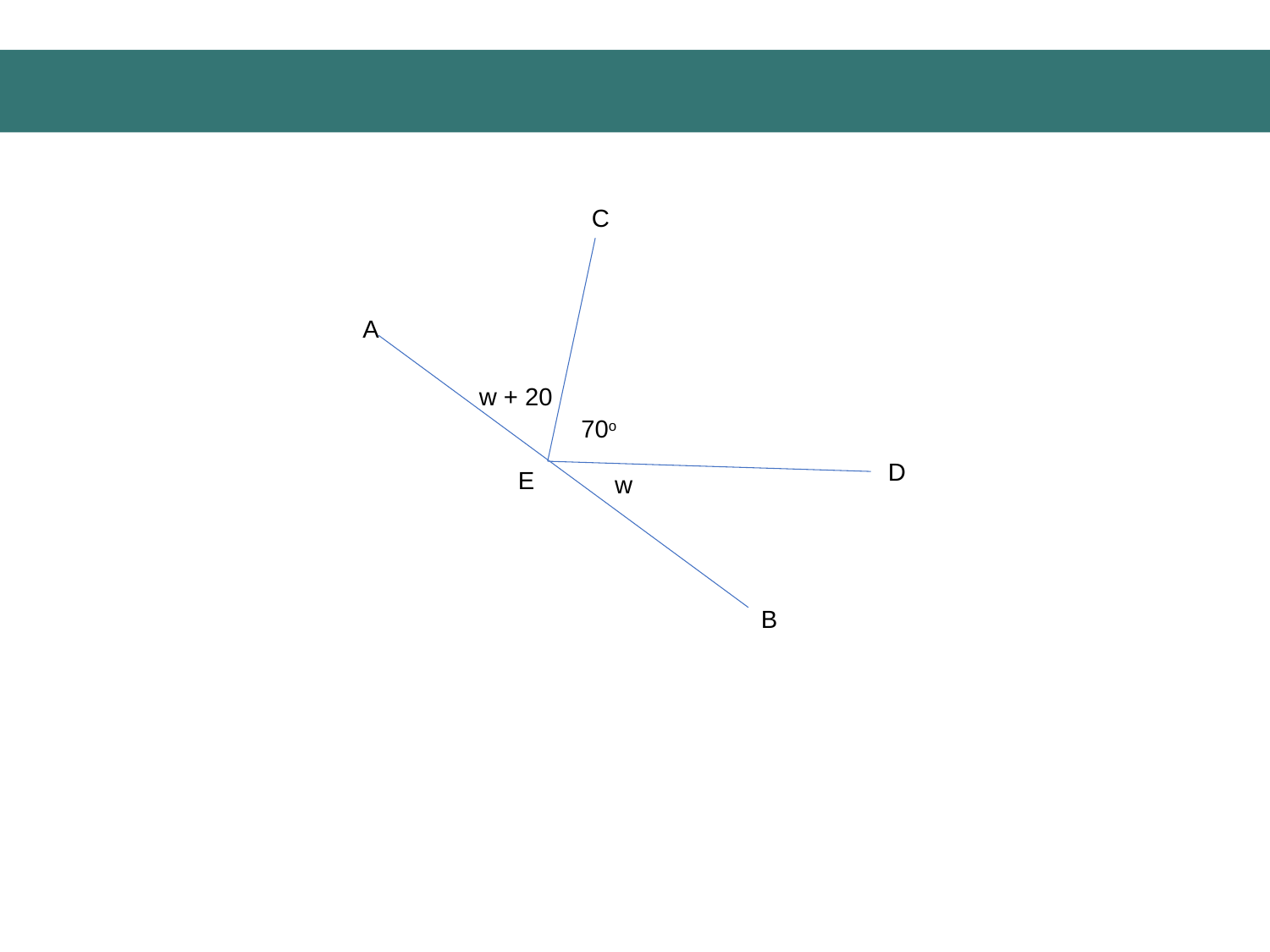

#
C
A
w + 20
70o
D
E
w
B